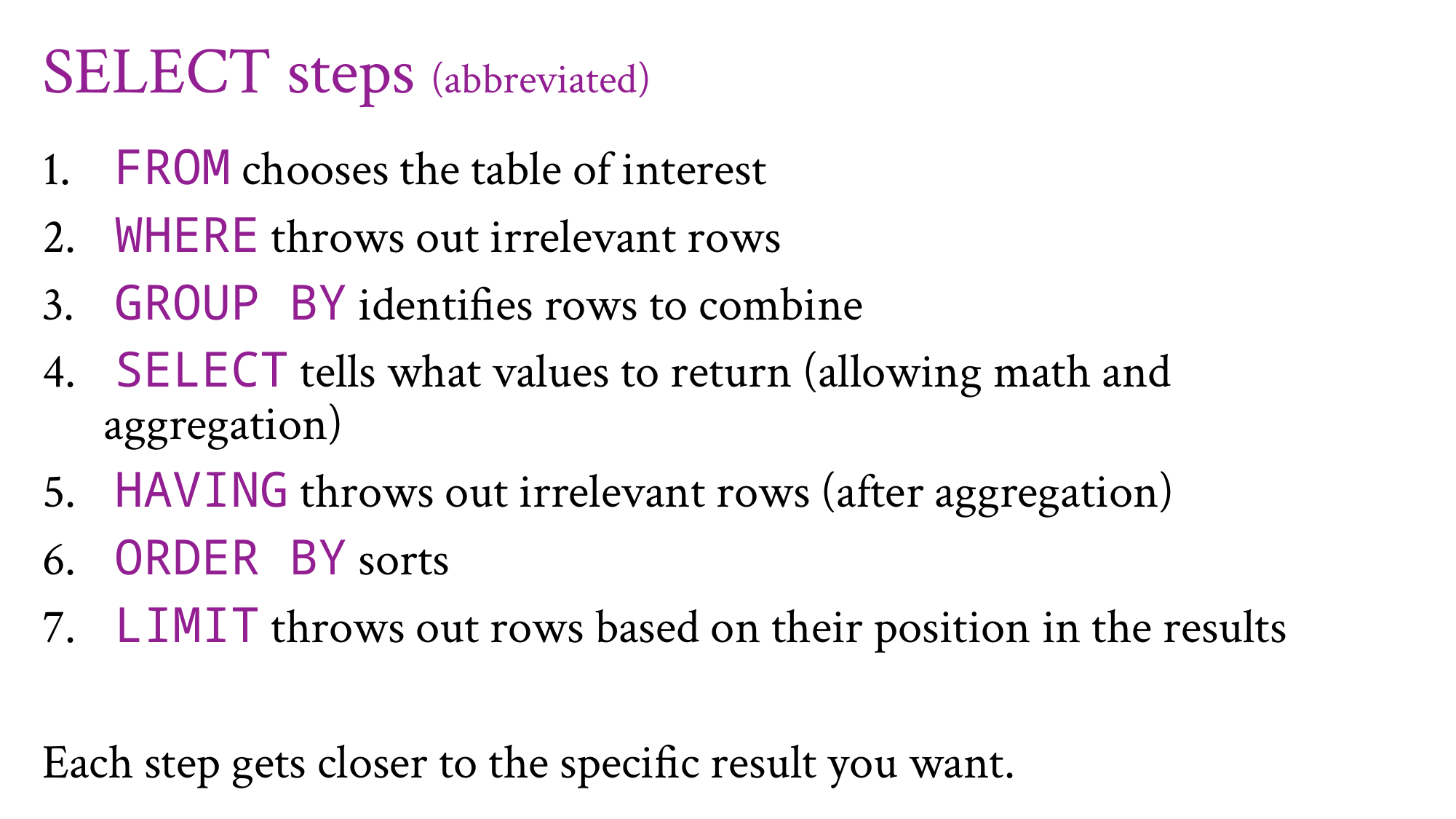

# SELECT steps (abbreviated)
 FROM chooses the table of interest
 WHERE throws out irrelevant rows
 GROUP BY identifies rows to combine
 SELECT tells what values to return (allowing math and aggregation)
 HAVING throws out irrelevant rows (after aggregation)
 ORDER BY sorts
 LIMIT throws out rows based on their position in the results

Each step gets closer to the specific result you want.